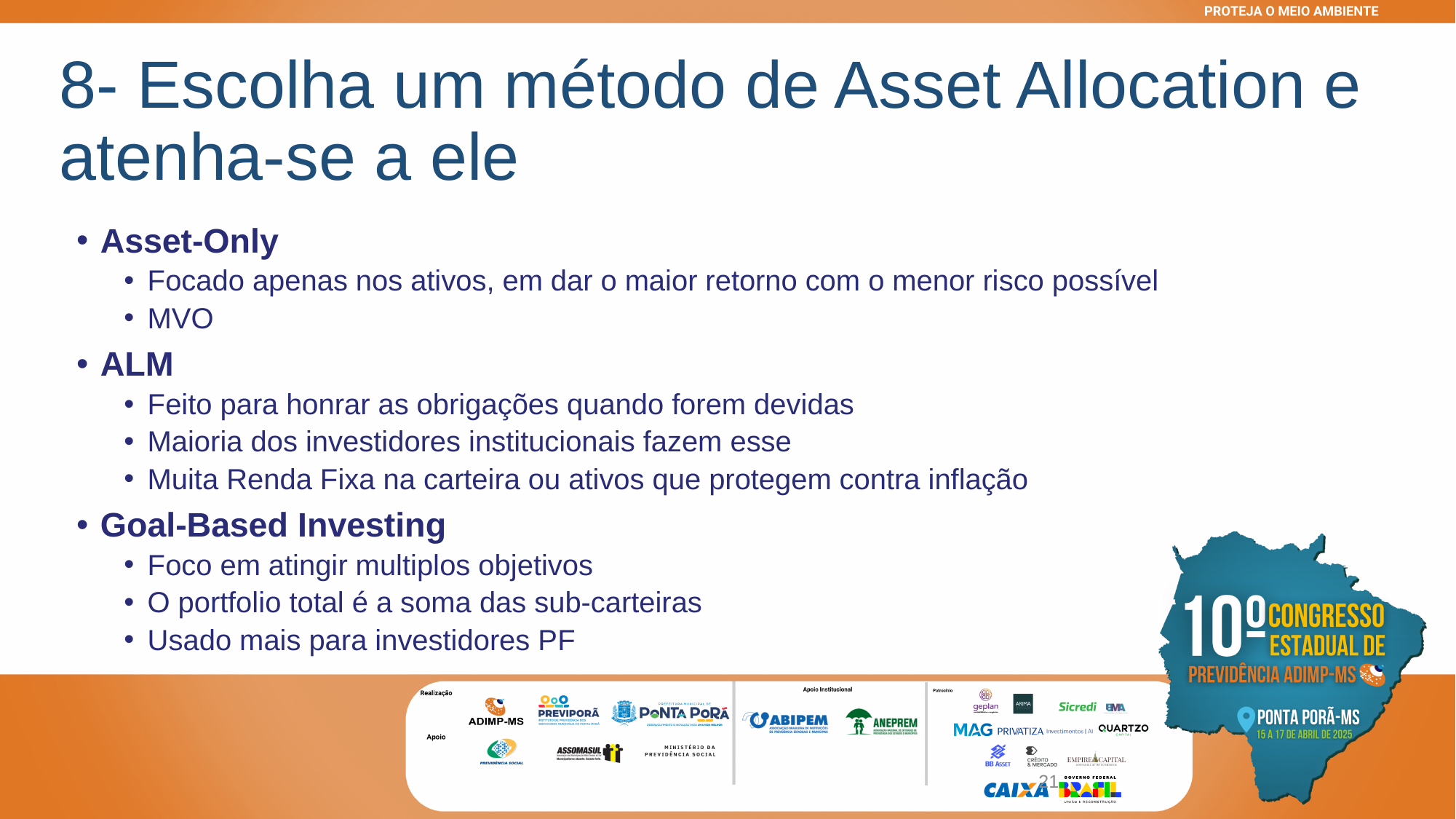

# 8- Escolha um método de Asset Allocation e atenha-se a ele
Asset-Only
Focado apenas nos ativos, em dar o maior retorno com o menor risco possível
MVO
ALM
Feito para honrar as obrigações quando forem devidas
Maioria dos investidores institucionais fazem esse
Muita Renda Fixa na carteira ou ativos que protegem contra inflação
Goal-Based Investing
Foco em atingir multiplos objetivos
O portfolio total é a soma das sub-carteiras
Usado mais para investidores PF

21